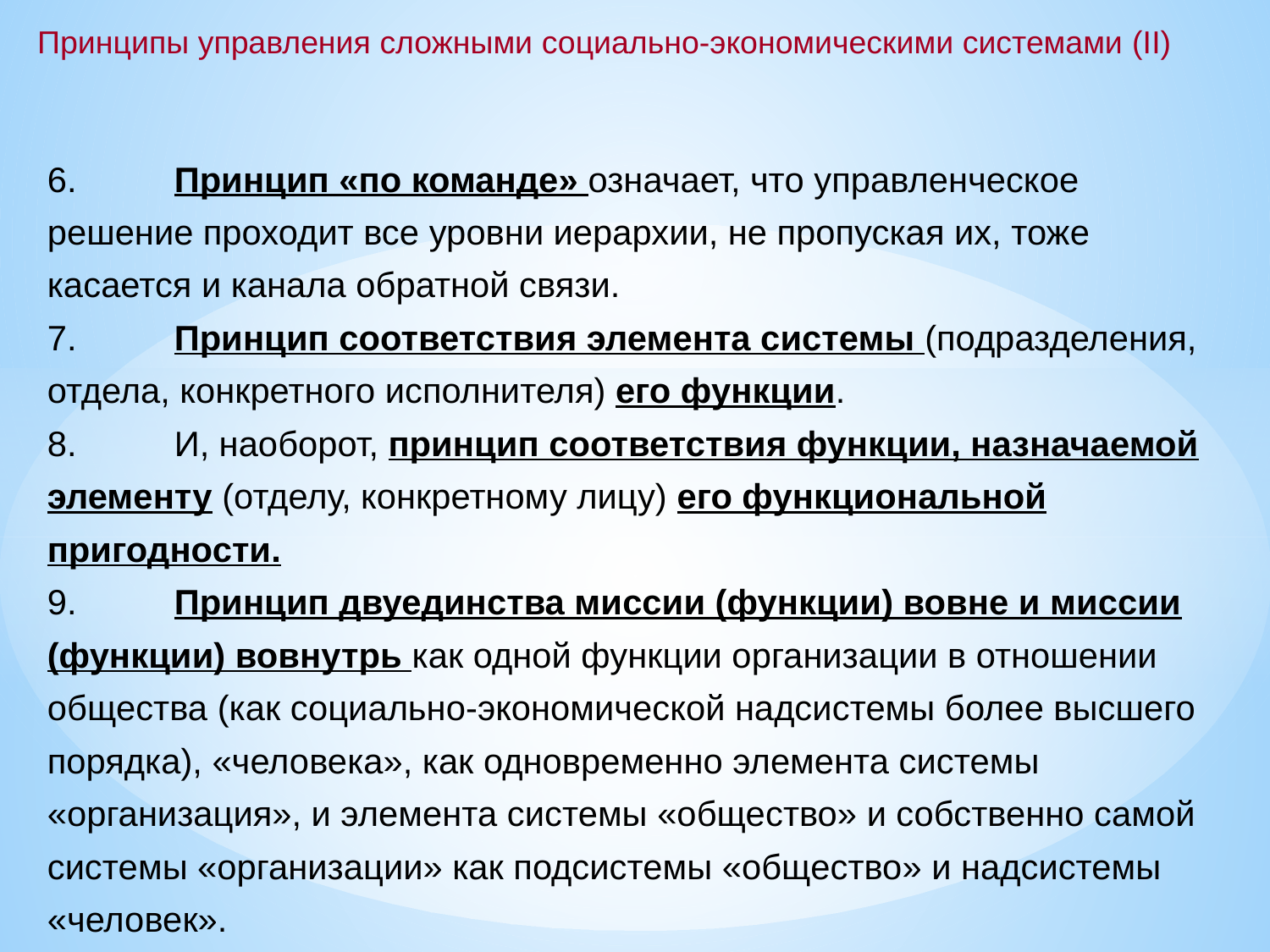

Принципы управления сложными социально-экономическими системами (II)
6.	Принцип «по команде» означает, что управленческое решение проходит все уровни иерархии, не пропуская их, тоже касается и канала обратной связи.
7.	Принцип соответствия элемента системы (подразделения, отдела, конкретного исполнителя) его функции.
8.	И, наоборот, принцип соответствия функции, назначаемой элементу (отделу, конкретному лицу) его функциональной пригодности.
9.	Принцип двуединства миссии (функции) вовне и миссии (функции) вовнутрь как одной функции организации в отношении общества (как социально-экономической надсистемы более высшего порядка), «человека», как одновременно элемента системы «организация», и элемента системы «общество» и собственно самой системы «организации» как подсистемы «общество» и надсистемы «человек».